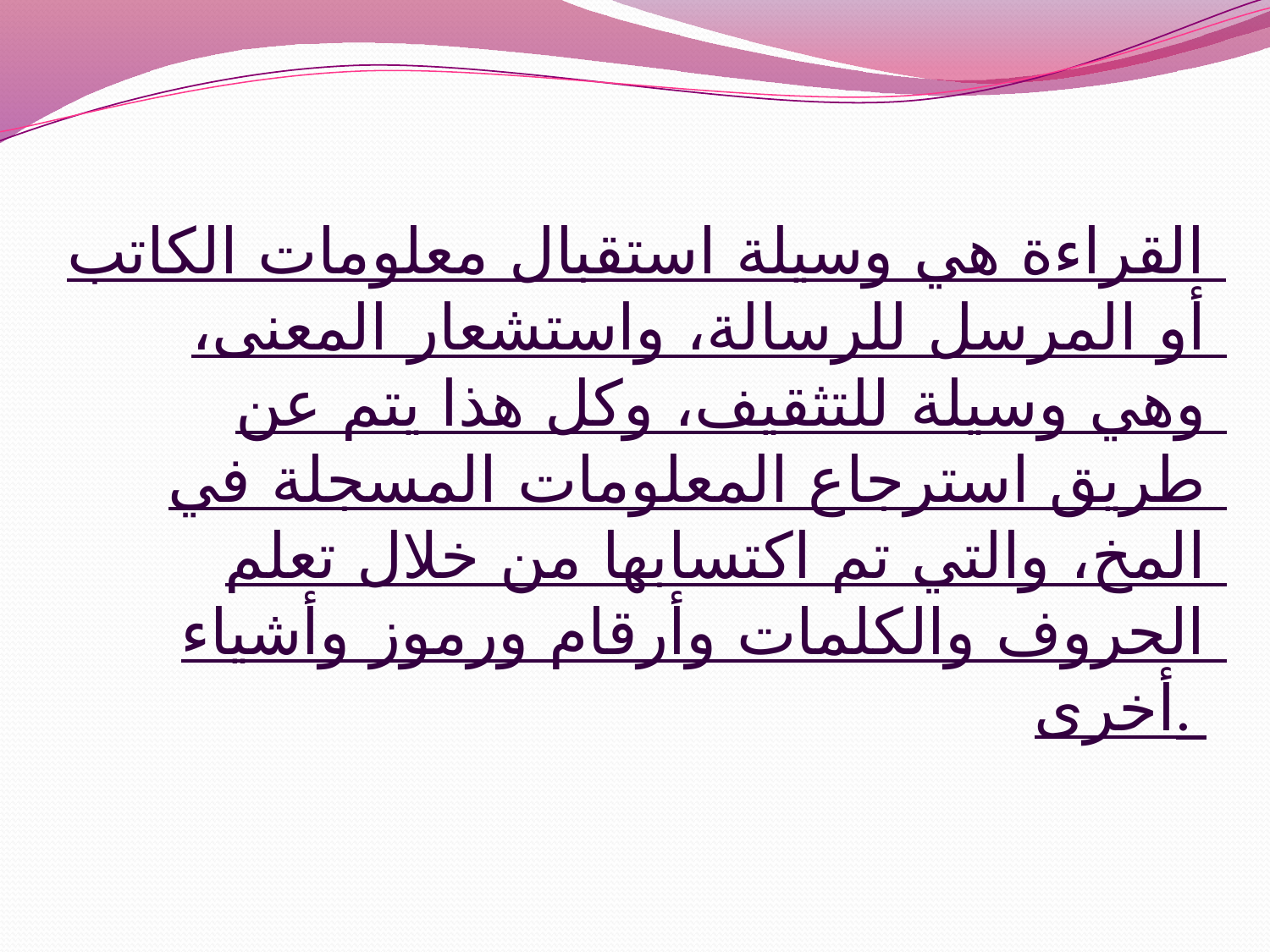

# القراءة هي وسيلة استقبال معلومات الكاتب أو المرسل للرسالة، واستشعار المعنى، وهي وسيلة للتثقيف، وكل هذا يتم عن طريق استرجاع المعلومات المسجلة في المخ، والتي تم اكتسابها من خلال تعلم الحروف والكلمات وأرقام ورموز وأشياء أخرى.